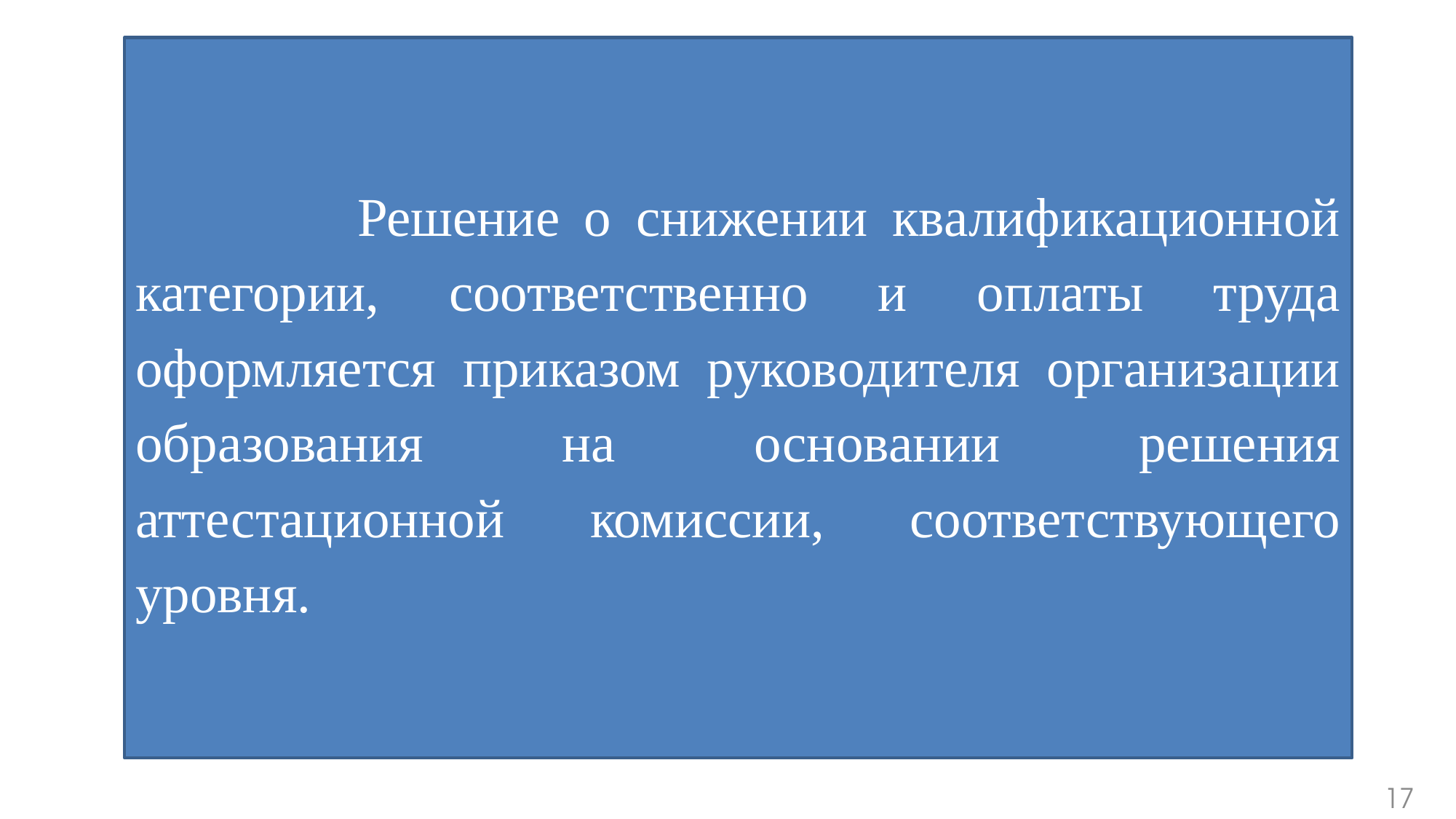

Решение о снижении квалификационной категории, соответственно и оплаты труда оформляется приказом руководителя организации образования на основании решения аттестационной комиссии, соответствующего уровня.
17